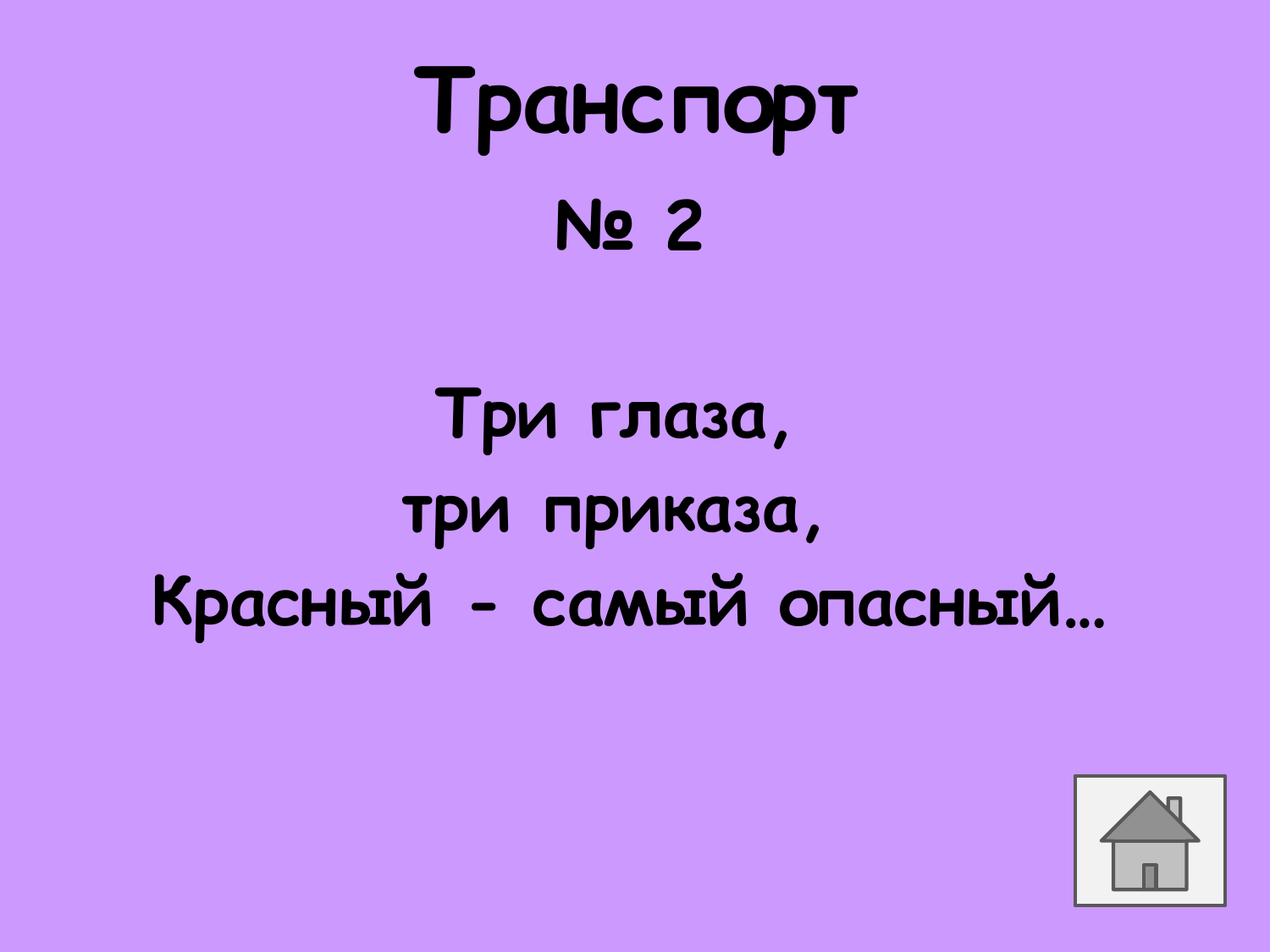

# Транспорт
№ 2

Три глаза,
три приказа,
Красный - самый опасный…